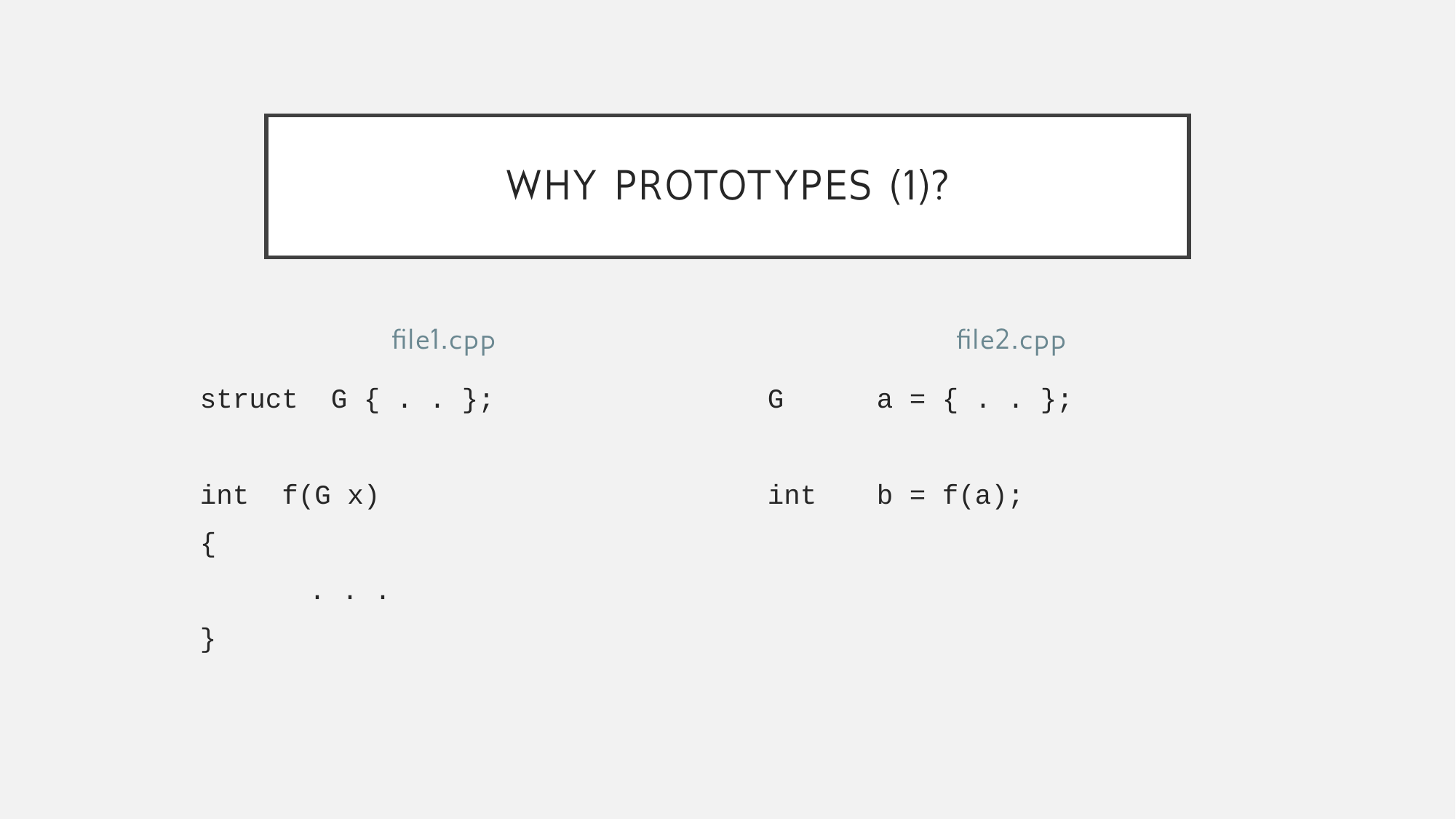

# Why Prototypes (1)?
file1.cpp
file2.cpp
struct  G { . . };

int  f(G x)
{
	. . .
}
G	a = { . . };

int	b = f(a);